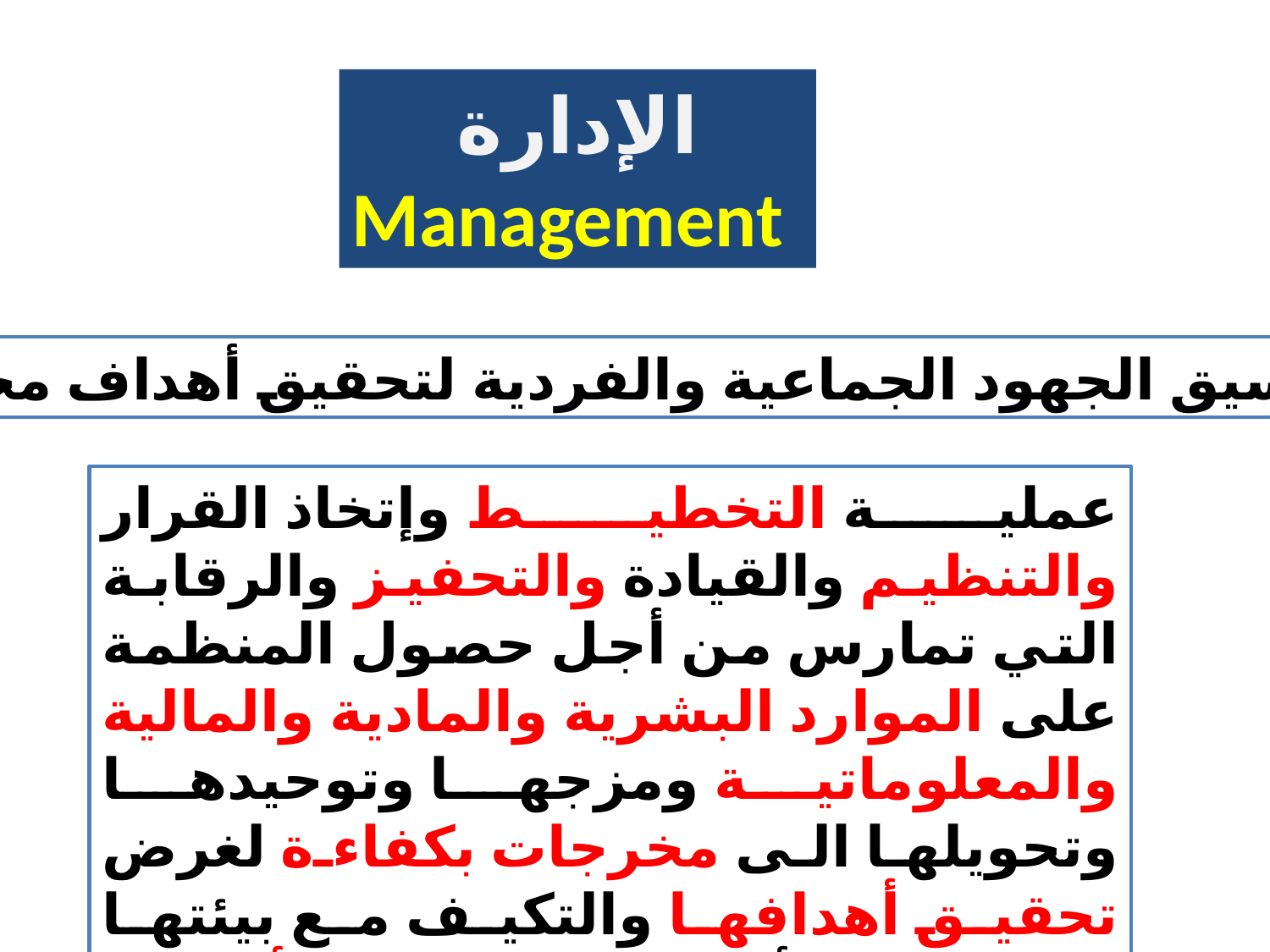

الإدارة
 Management
تنسيق الجهود الجماعية والفردية لتحقيق أهداف محددة
عملية التخطيط وإتخاذ القرار والتنظيم والقيادة والتحفيز والرقابة التي تمارس من أجل حصول المنظمة على الموارد البشرية والمادية والمالية والمعلوماتية ومزجها وتوحيدها وتحويلها الى مخرجات بكفاءة لغرض تحقيق أهدافها والتكيف مع بيئتها (الفاعلية)، أي للوصول إلى أفضل النتائج بأقصر الطرق وأقل التكاليف